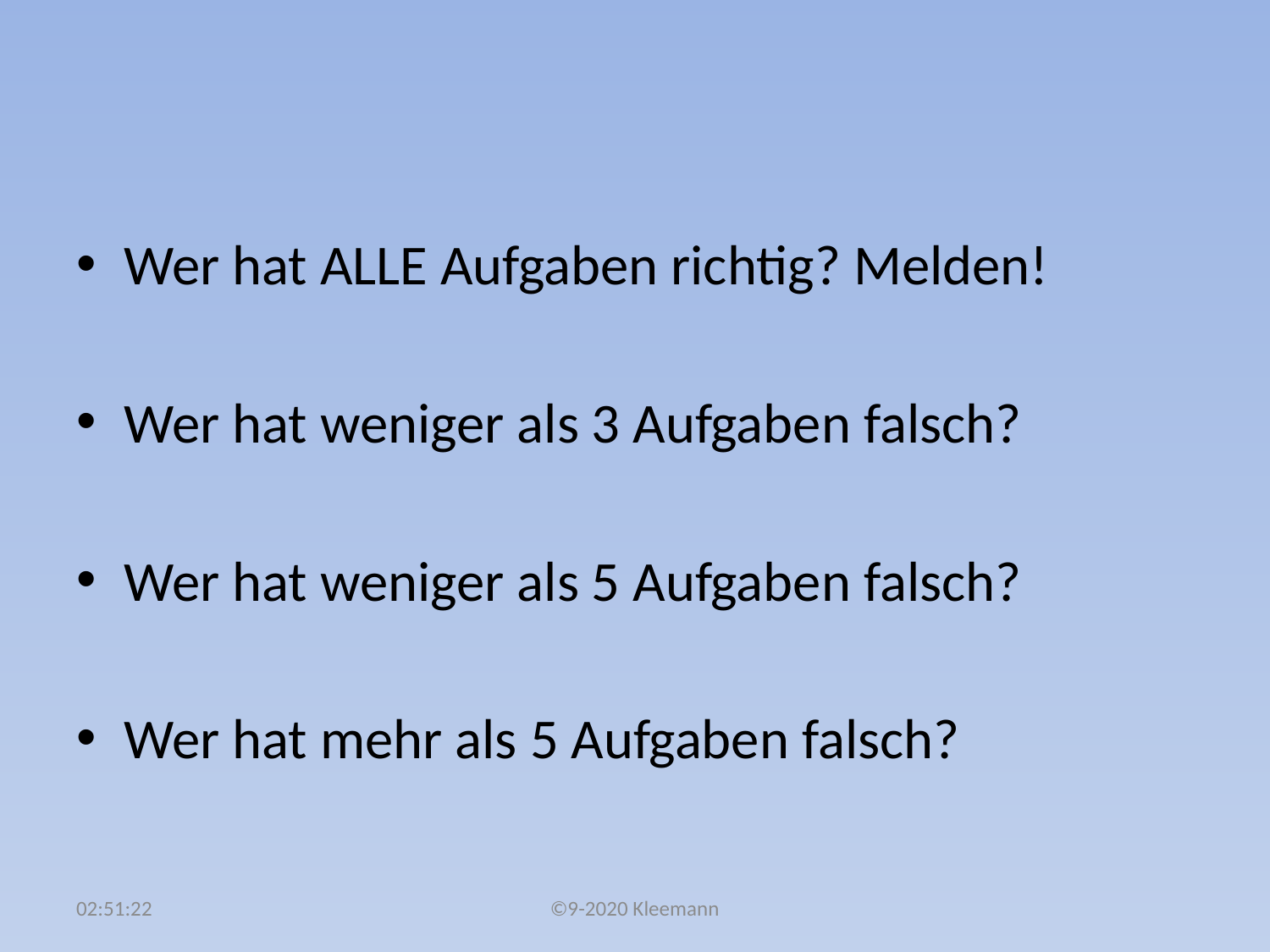

#
Wer hat ALLE Aufgaben richtig? Melden!

Wer hat weniger als 3 Aufgaben falsch?

Wer hat weniger als 5 Aufgaben falsch?

Wer hat mehr als 5 Aufgaben falsch?
02:51:22
©9-2020 Kleemann